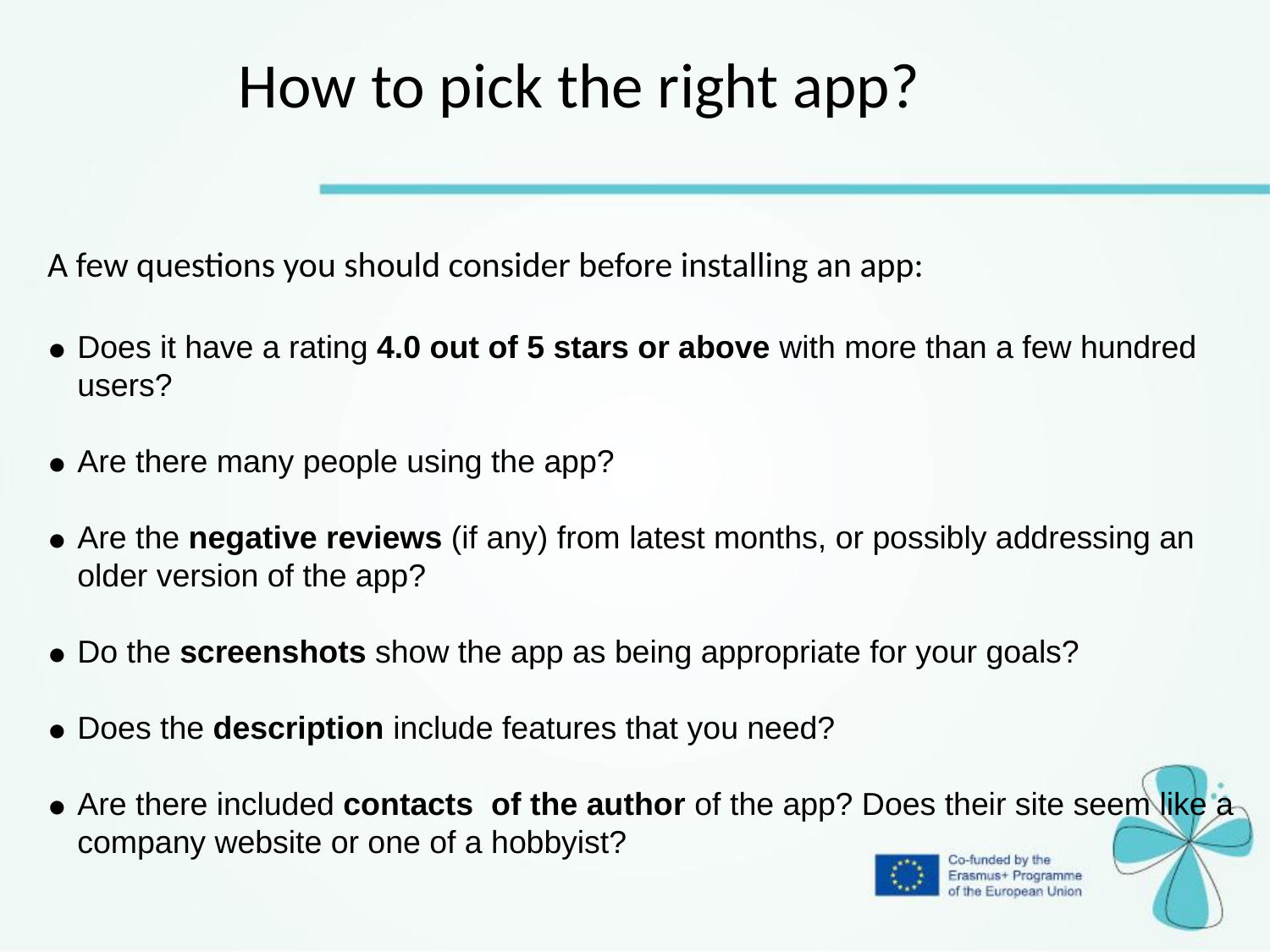

How to pick the right app?
A few questions you should consider before installing an app:

Does it have a rating 4.0 out of 5 stars or above with more than a few hundred users?
Are there many people using the app?
Are the negative reviews (if any) from latest months, or possibly addressing an older version of the app?
Do the screenshots show the app as being appropriate for your goals?
Does the description include features that you need?
Are there included contacts  of the author of the app? Does their site seem like a company website or one of a hobbyist?